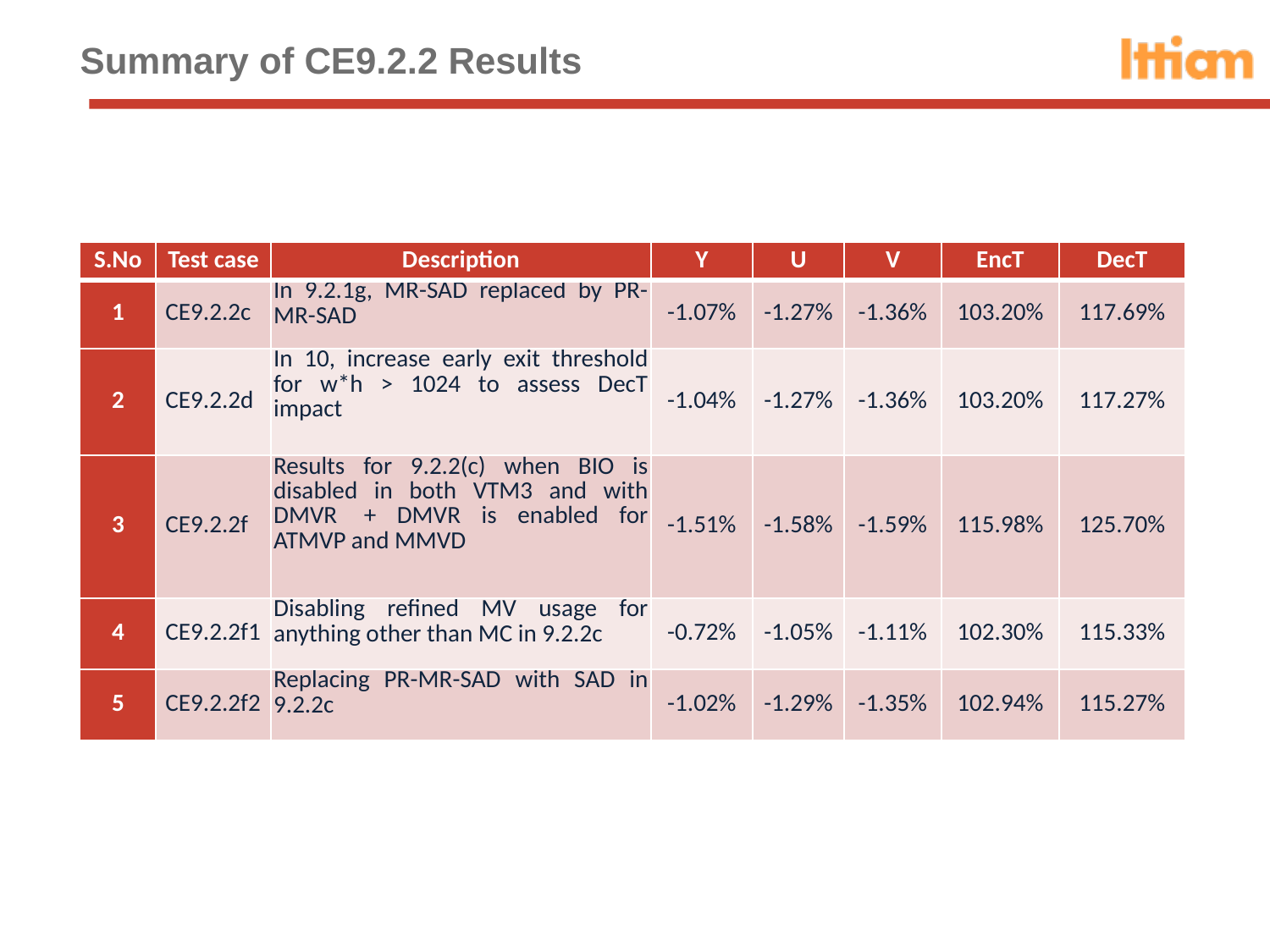

# Summary of CE9.2.2 Results
| S.No | Test case | Description | Y | U | V | EncT | DecT |
| --- | --- | --- | --- | --- | --- | --- | --- |
| 1 | CE9.2.2c | In 9.2.1g, MR-SAD replaced by PR-MR-SAD | -1.07% | -1.27% | -1.36% | 103.20% | 117.69% |
| 2 | CE9.2.2d | In 10, increase early exit threshold for w\*h > 1024 to assess DecT impact | -1.04% | -1.27% | -1.36% | 103.20% | 117.27% |
| 3 | CE9.2.2f | Results for 9.2.2(c) when BIO is disabled in both VTM3 and with DMVR  + DMVR is enabled for ATMVP and MMVD | -1.51% | -1.58% | -1.59% | 115.98% | 125.70% |
| 4 | CE9.2.2f1 | Disabling refined MV usage for anything other than MC in 9.2.2c | -0.72% | -1.05% | -1.11% | 102.30% | 115.33% |
| 5 | CE9.2.2f2 | Replacing PR-MR-SAD with SAD in 9.2.2c | -1.02% | -1.29% | -1.35% | 102.94% | 115.27% |